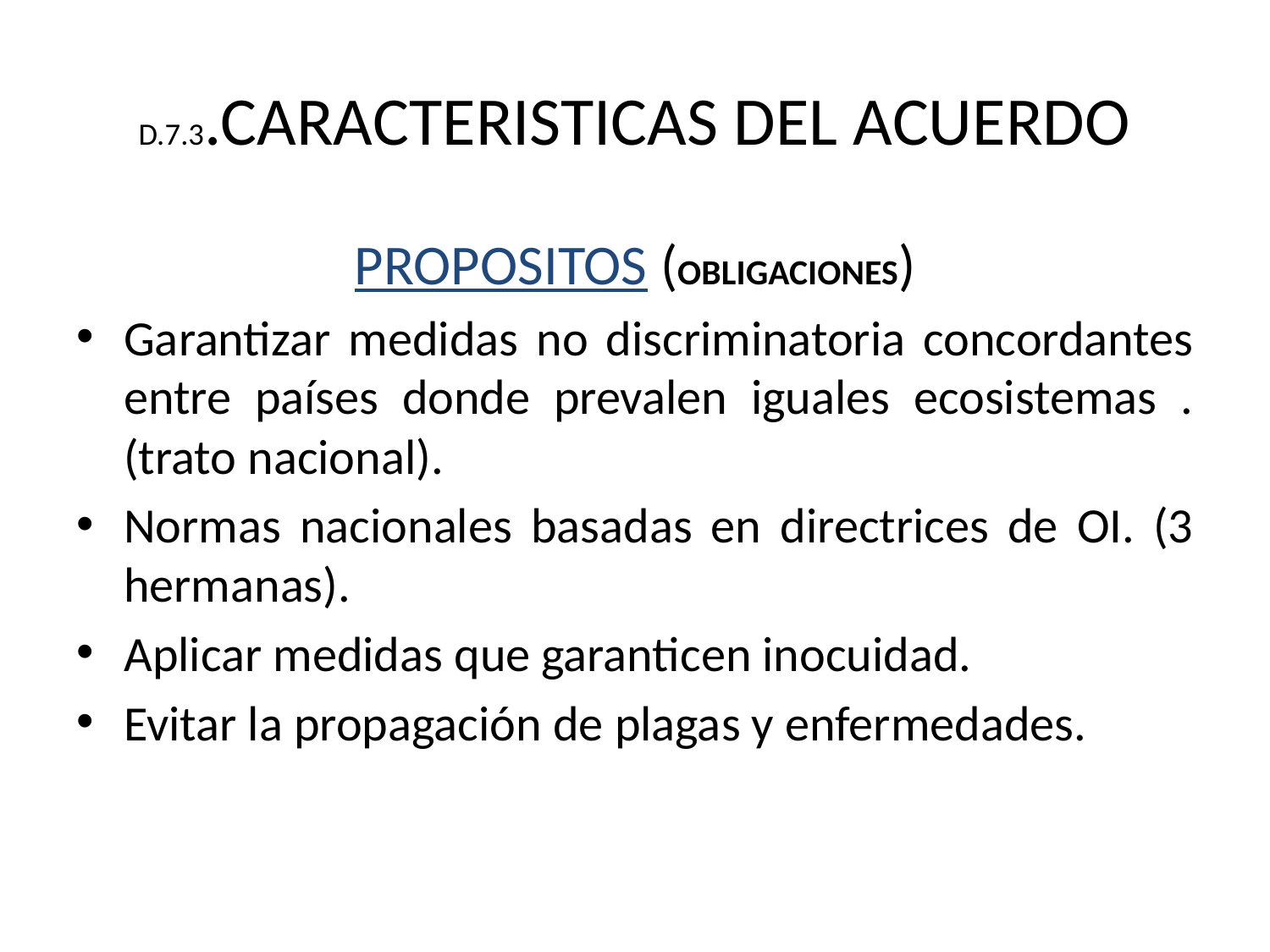

# D.7.3.CARACTERISTICAS DEL ACUERDO
PROPOSITOS (OBLIGACIONES)
Garantizar medidas no discriminatoria concordantes entre países donde prevalen iguales ecosistemas .(trato nacional).
Normas nacionales basadas en directrices de OI. (3 hermanas).
Aplicar medidas que garanticen inocuidad.
Evitar la propagación de plagas y enfermedades.